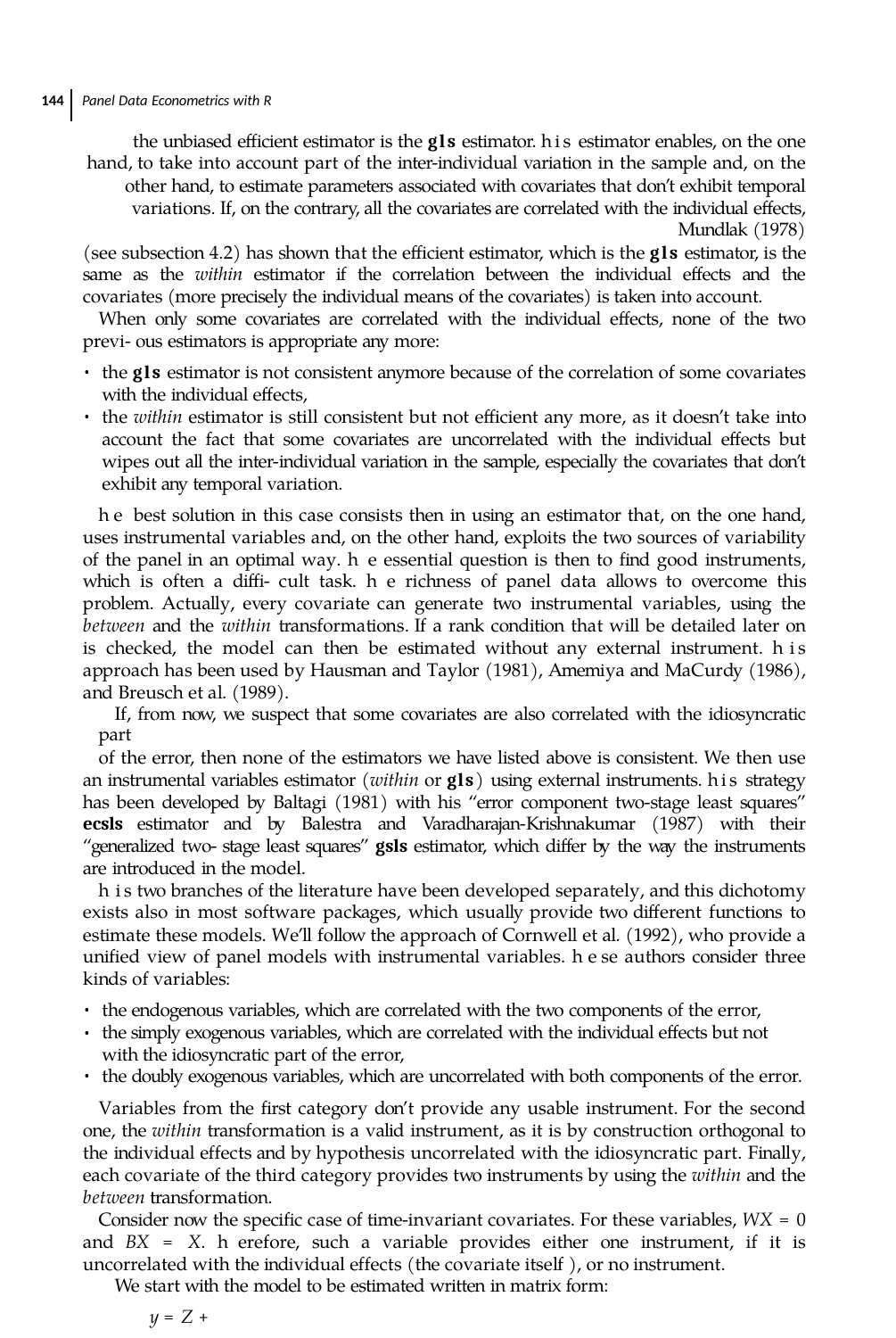

144  Panel Data Econometrics with R

the unbiased eﬃcient estimator is the gls estimator. his estimator enables, on the one hand, to take into account part of the inter-individual variation in the sample and, on the other hand, to estimate parameters associated with covariates that don’t exhibit temporal variations. If, on the contrary, all the covariates are correlated with the individual effects, Mundlak (1978)
(see subsection 4.2) has shown that the eﬃcient estimator, which is the gls estimator, is the same as the within estimator if the correlation between the individual effects and the covariates (more precisely the individual means of the covariates) is taken into account.
When only some covariates are correlated with the individual effects, none of the two previ- ous estimators is appropriate any more:
the gls estimator is not consistent anymore because of the correlation of some covariates with the individual effects,
the within estimator is still consistent but not eﬃcient any more, as it doesn’t take into account the fact that some covariates are uncorrelated with the individual effects but wipes out all the inter-individual variation in the sample, especially the covariates that don’t exhibit any temporal variation.
he best solution in this case consists then in using an estimator that, on the one hand, uses instrumental variables and, on the other hand, exploits the two sources of variability of the panel in an optimal way. he essential question is then to ﬁnd good instruments, which is often a diﬃ- cult task. he richness of panel data allows to overcome this problem. Actually, every covariate can generate two instrumental variables, using the between and the within transformations. If a rank condition that will be detailed later on is checked, the model can then be estimated without any external instrument. his approach has been used by Hausman and Taylor (1981), Amemiya and MaCurdy (1986), and Breusch et al. (1989).
If, from now, we suspect that some covariates are also correlated with the idiosyncratic part
of the error, then none of the estimators we have listed above is consistent. We then use an instrumental variables estimator (within or gls) using external instruments. his strategy has been developed by Baltagi (1981) with his “error component two-stage least squares” ecsls estimator and by Balestra and Varadharajan-Krishnakumar (1987) with their “generalized two- stage least squares” gsls estimator, which differ by the way the instruments are introduced in the model.
his two branches of the literature have been developed separately, and this dichotomy exists also in most software packages, which usually provide two different functions to estimate these models. We’ll follow the approach of Cornwell et al. (1992), who provide a uniﬁed view of panel models with instrumental variables. hese authors consider three kinds of variables:
the endogenous variables, which are correlated with the two components of the error,
the simply exogenous variables, which are correlated with the individual effects but not with the idiosyncratic part of the error,
the doubly exogenous variables, which are uncorrelated with both components of the error.
Variables from the ﬁrst category don’t provide any usable instrument. For the second one, the within transformation is a valid instrument, as it is by construction orthogonal to the individual effects and by hypothesis uncorrelated with the idiosyncratic part. Finally, each covariate of the third category provides two instruments by using the within and the between transformation.
Consider now the speciﬁc case of time-invariant covariates. For these variables, WX = 0 and BX = X. herefore, such a variable provides either one instrument, if it is uncorrelated with the individual effects (the covariate itself ), or no instrument.
We start with the model to be estimated written in matrix form:
y = Z +